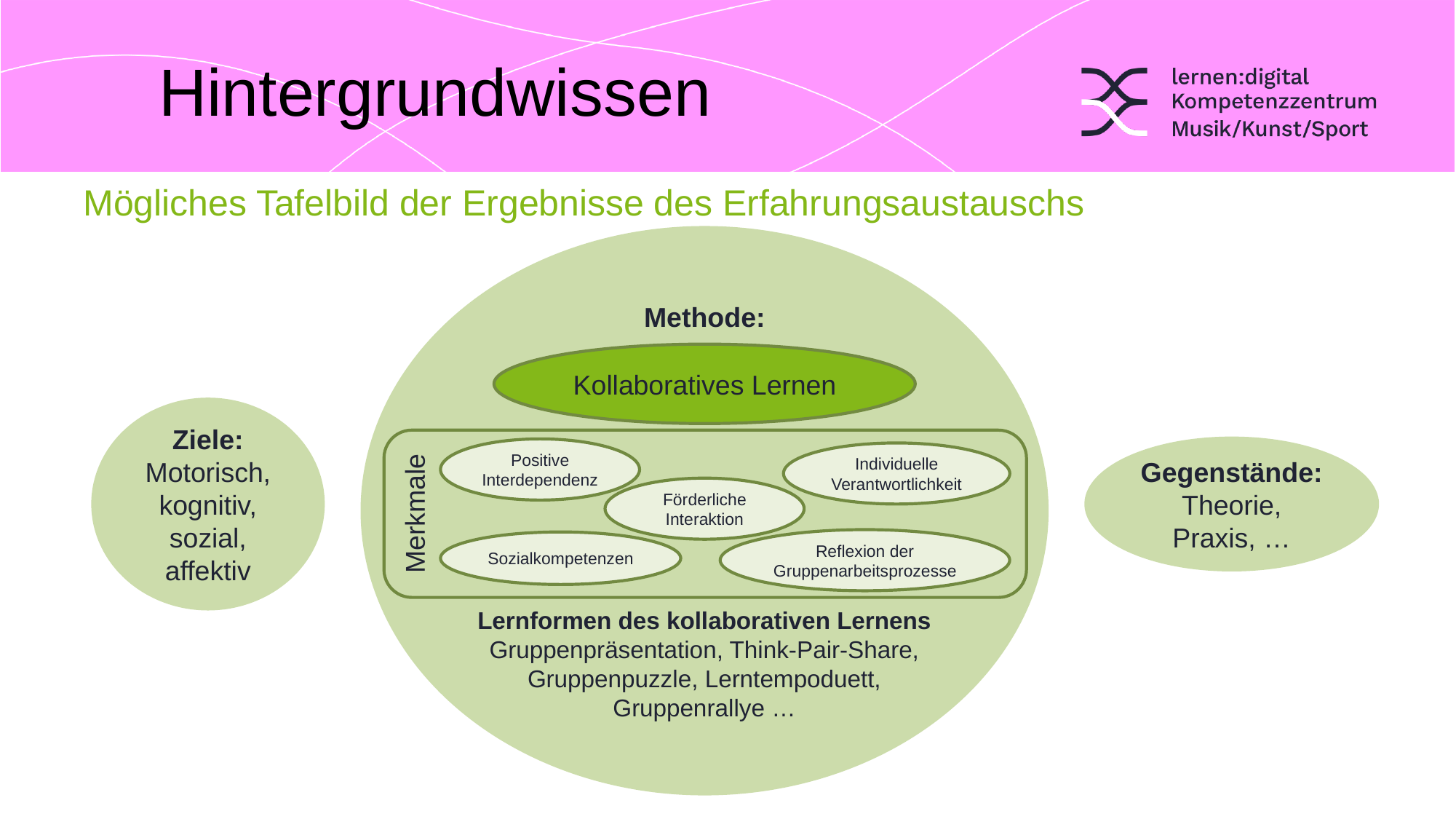

# Hintergrundwissen
Mögliches Tafelbild der Ergebnisse des Erfahrungsaustauschs
Methode:

Lernformen des kollaborativen Lernens
Gruppenpräsentation, Think-Pair-Share, Gruppenpuzzle, Lerntempoduett, Gruppenrallye …
Kollaboratives Lernen
Ziele:
Motorisch, kognitiv, sozial, affektiv
Merkmale
Gegenstände:
Theorie, Praxis, …
Positive Interdependenz
Individuelle Verantwortlichkeit
Förderliche Interaktion
Reflexion der Gruppenarbeitsprozesse
Sozialkompetenzen